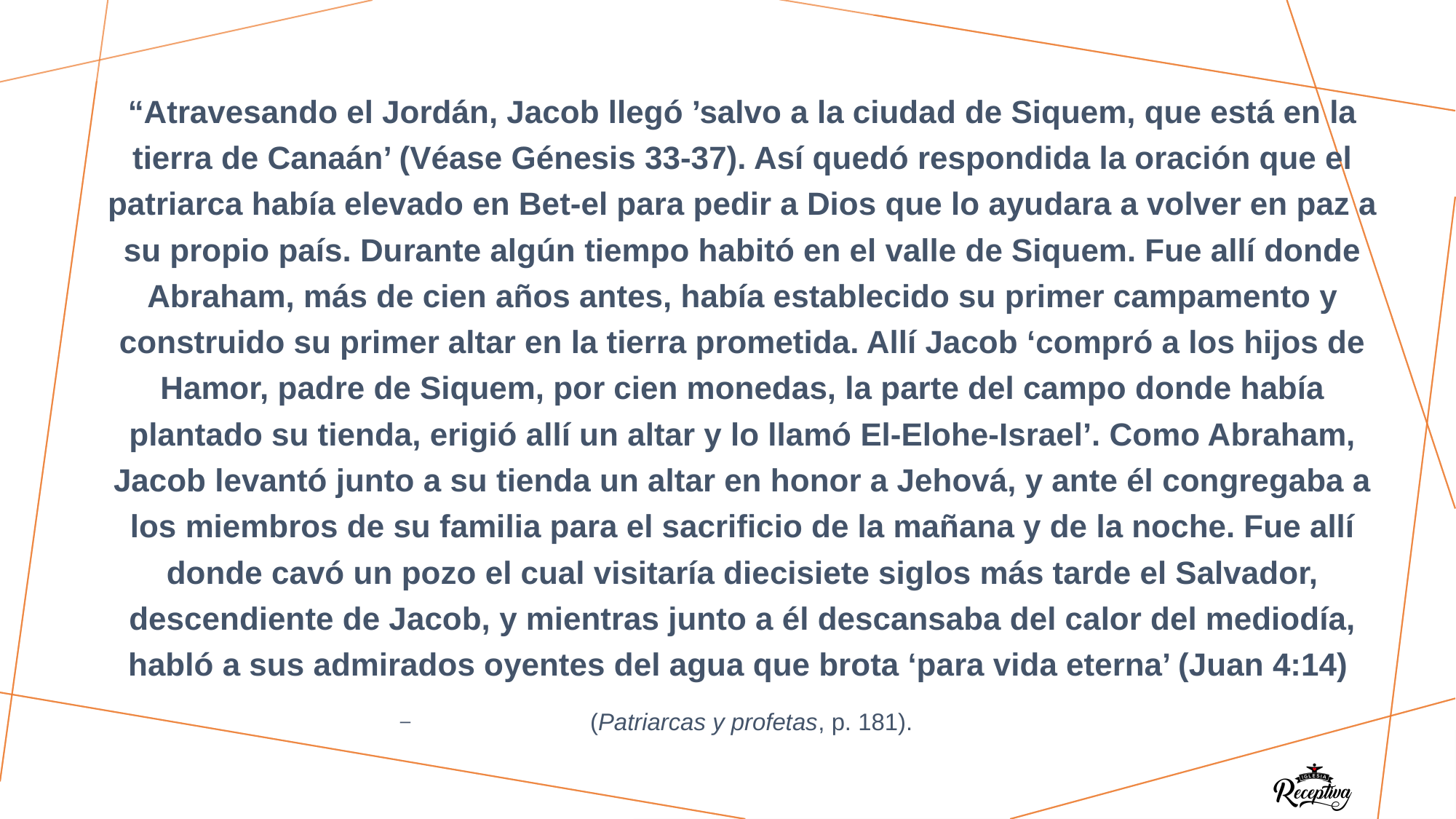

“Atravesando el Jordán, Jacob llegó ’salvo a la ciudad de Siquem, que está en la tierra de Canaán’ (Véase Génesis 33-37). Así quedó respondida la oración que el patriarca había elevado en Bet-el para pedir a Dios que lo ayudara a volver en paz a su propio país. Durante algún tiempo habitó en el valle de Siquem. Fue allí donde Abraham, más de cien años antes, había establecido su primer campamento y construido su primer altar en la tierra prometida. Allí Jacob ‘compró a los hijos de Hamor, padre de Siquem, por cien monedas, la parte del campo donde había plantado su tienda, erigió allí un altar y lo llamó El-Elohe-Israel’. Como Abraham, Jacob levantó junto a su tienda un altar en honor a Jehová, y ante él congregaba a los miembros de su familia para el sacrificio de la mañana y de la noche. Fue allí donde cavó un pozo el cual visitaría diecisiete siglos más tarde el Salvador, descendiente de Jacob, y mientras junto a él descansaba del calor del mediodía, habló a sus admirados oyentes del agua que brota ‘para vida eterna’ (Juan 4:14)
(Patriarcas y profetas, p. 181).